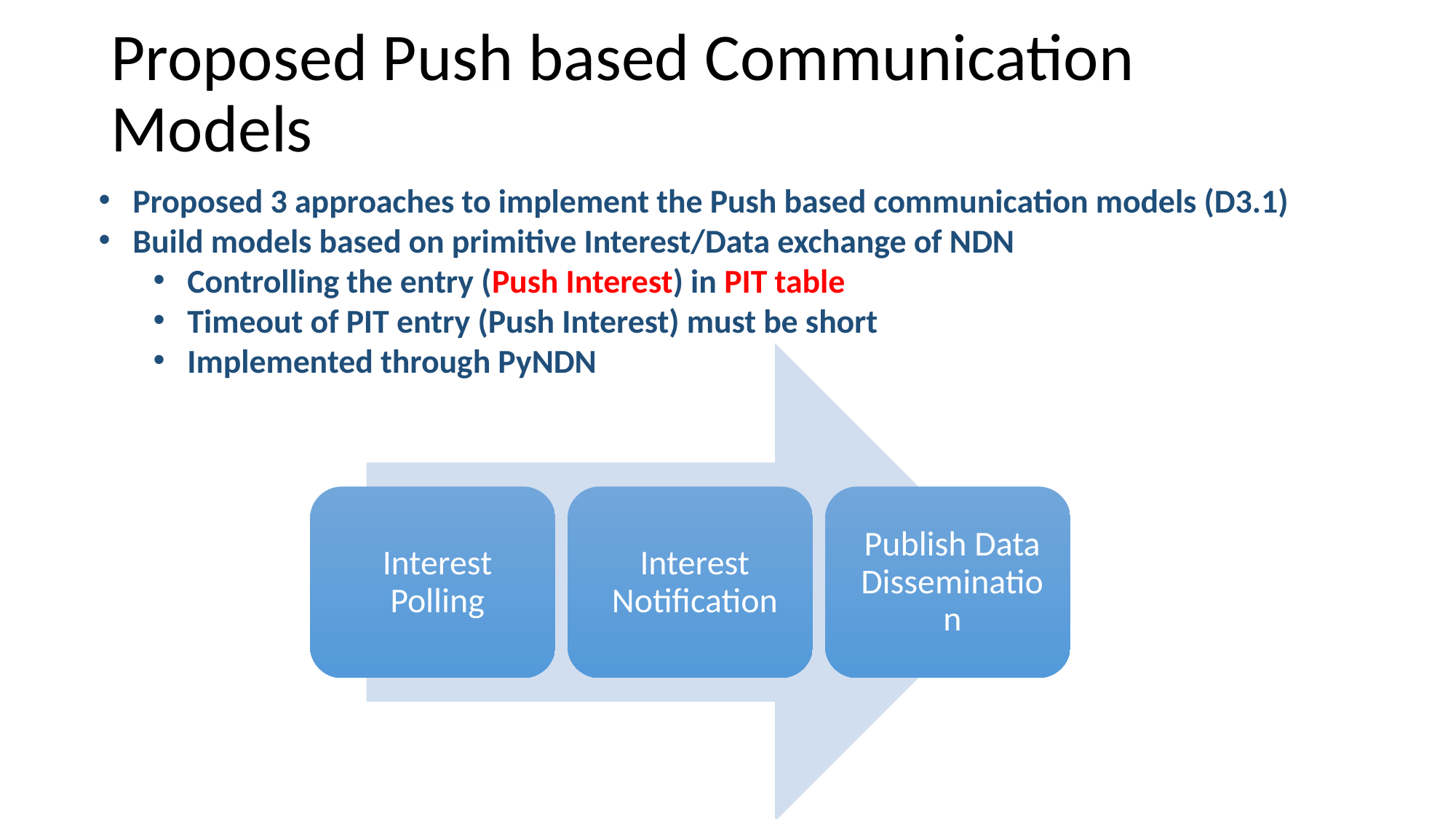

# Proposed Push based Communication Models
Proposed 3 approaches to implement the Push based communication models (D3.1)
Build models based on primitive Interest/Data exchange of NDN
Controlling the entry (Push Interest) in PIT table
Timeout of PIT entry (Push Interest) must be short
Implemented through PyNDN
Interest Polling
Interest Notification
Publish Data Dissemination